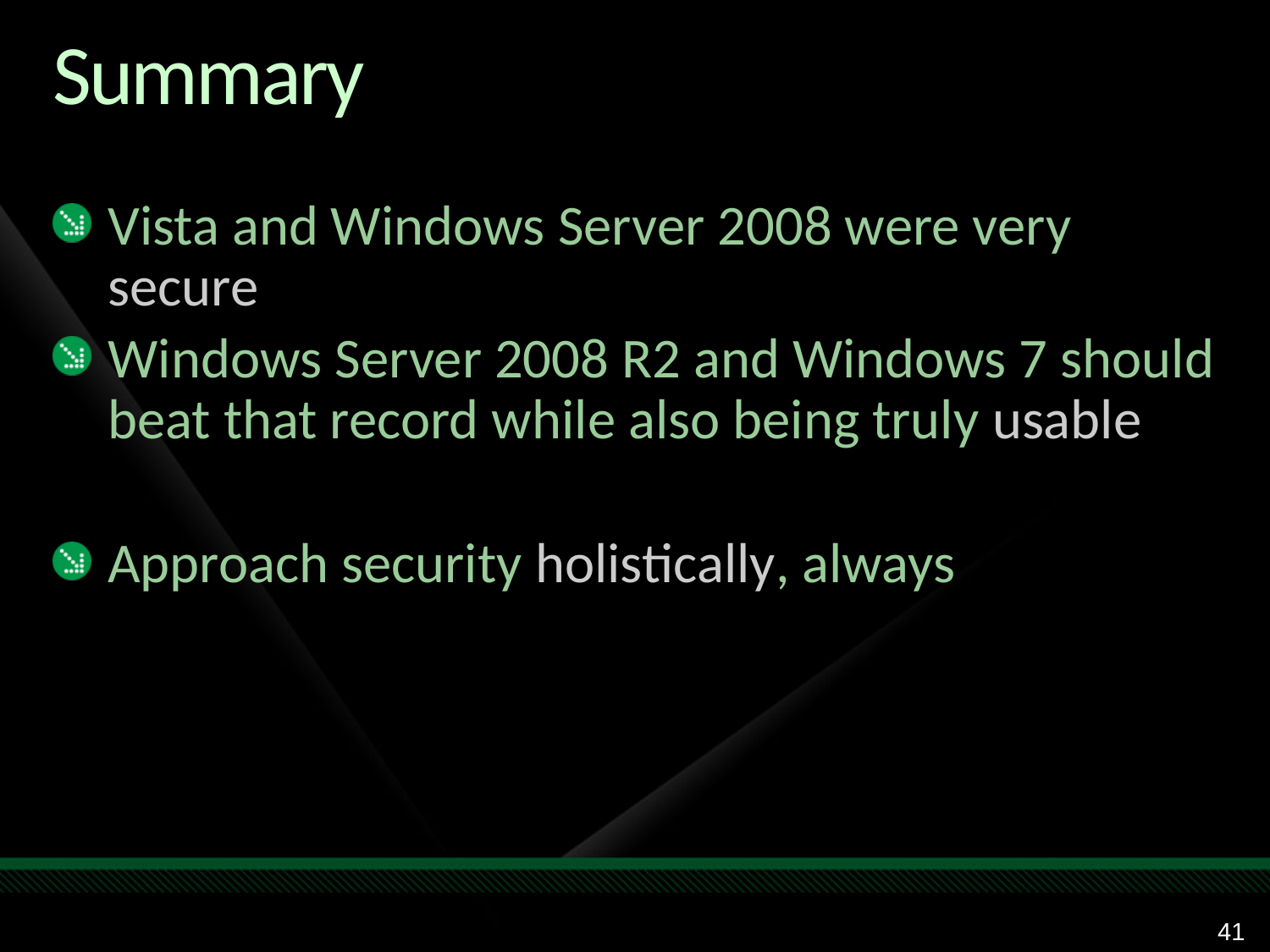

# Summary
Vista and Windows Server 2008 were very secure
Windows Server 2008 R2 and Windows 7 should beat that record while also being truly usable

Approach security holistically, always